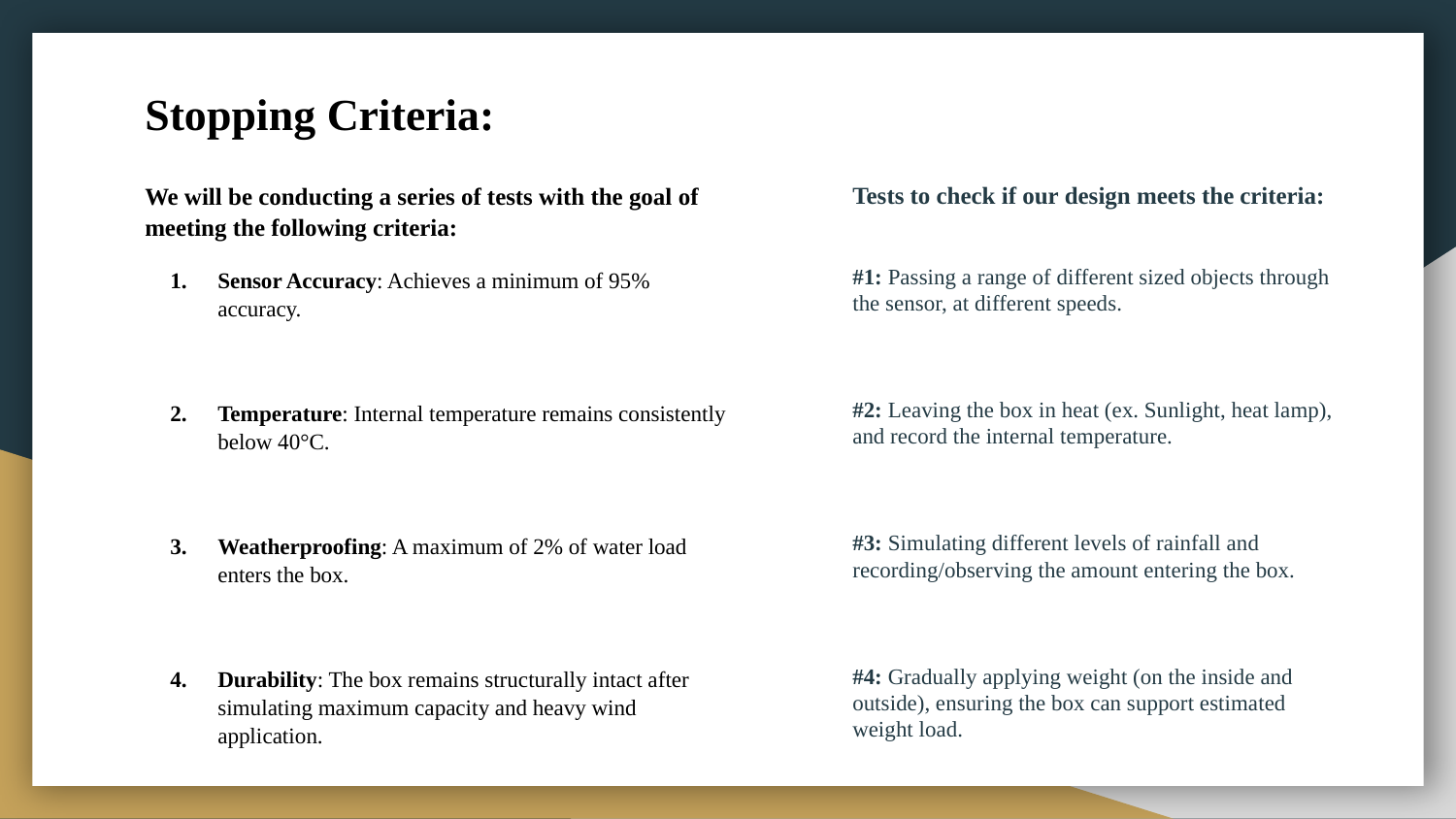

# Stopping Criteria:
We will be conducting a series of tests with the goal of meeting the following criteria:
Sensor Accuracy: Achieves a minimum of 95% accuracy.

Temperature: Internal temperature remains consistently below 40°C.

Weatherproofing: A maximum of 2% of water load enters the box.

Durability: The box remains structurally intact after simulating maximum capacity and heavy wind application.
Tests to check if our design meets the criteria:

#1: Passing a range of different sized objects through the sensor, at different speeds.

#2: Leaving the box in heat (ex. Sunlight, heat lamp), and record the internal temperature.

#3: Simulating different levels of rainfall and recording/observing the amount entering the box.

#4: Gradually applying weight (on the inside and outside), ensuring the box can support estimated weight load.